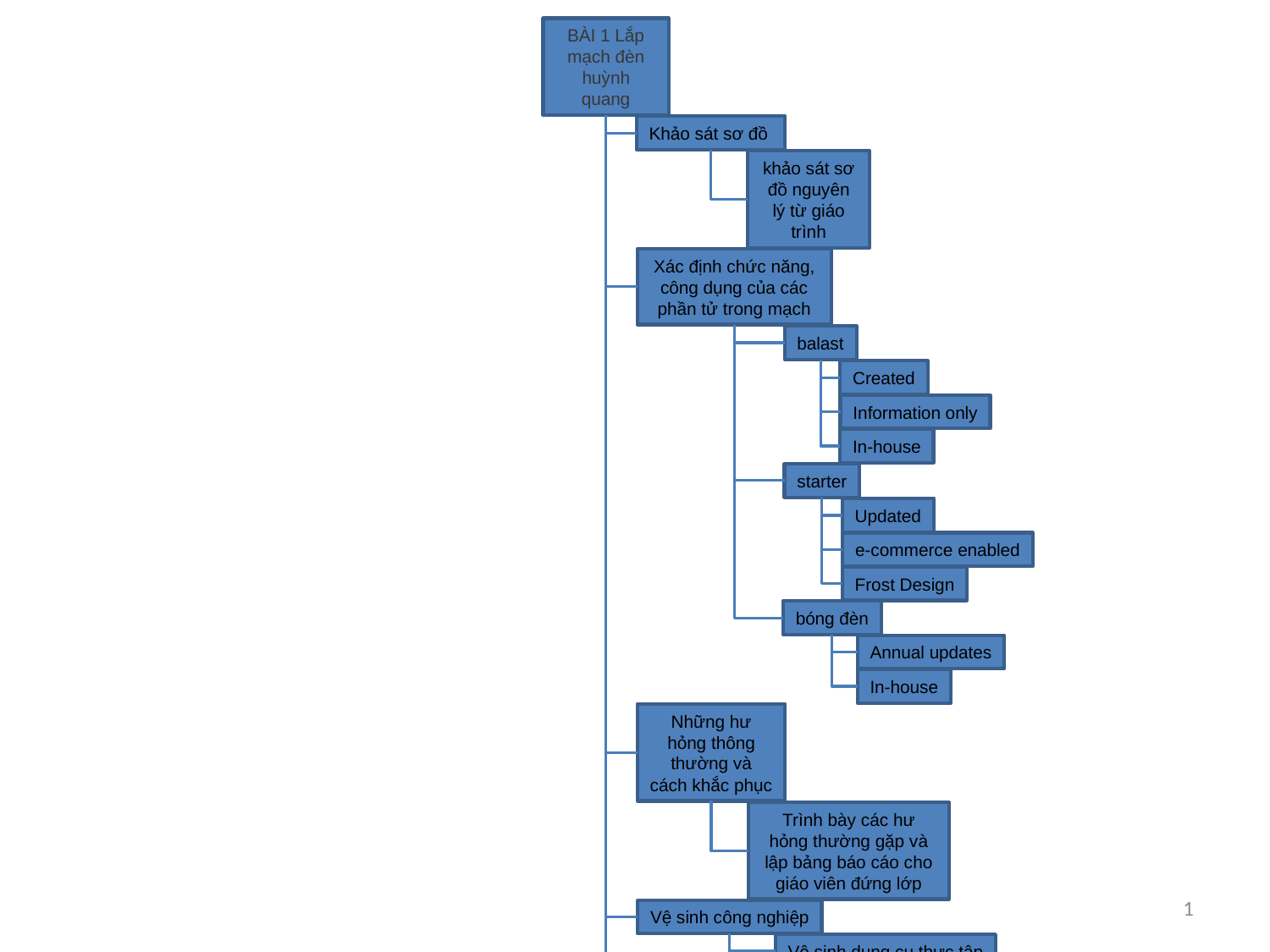

BÀI 1 Lắp mạch đèn huỳnh quang
Khảo sát sơ đồ
khảo sát sơ đồ nguyên lý từ giáo trình
Xác định chức năng, công dụng của các phần tử trong mạch
balast
Created
Information only
In-house
starter
Updated
e-commerce enabled
Frost Design
bóng đèn
Annual updates
In-house
Những hư hỏng thông thường và cách khắc phục
Trình bày các hư hỏng thường gặp và lập bảng báo cáo cho giáo viên đứng lớp
Vệ sinh công nghiệp
Vệ sinh dụng cụ thực tập
relatively economical
fast turn-around
Vệ sinh xưởng thực tập
unknown reliability
unknown quality
may need artistic guidance
Thực hành
Yêu cầu kỹ thuật
reliable
experienced artistic talent
high-quality result
Yêu cầu mỹ thuật
expensive
long turn-around time
Chuẩn bị:
Vật tư
most economical
complete control
Thiết bị
lack of resources
not artistic / creative

1